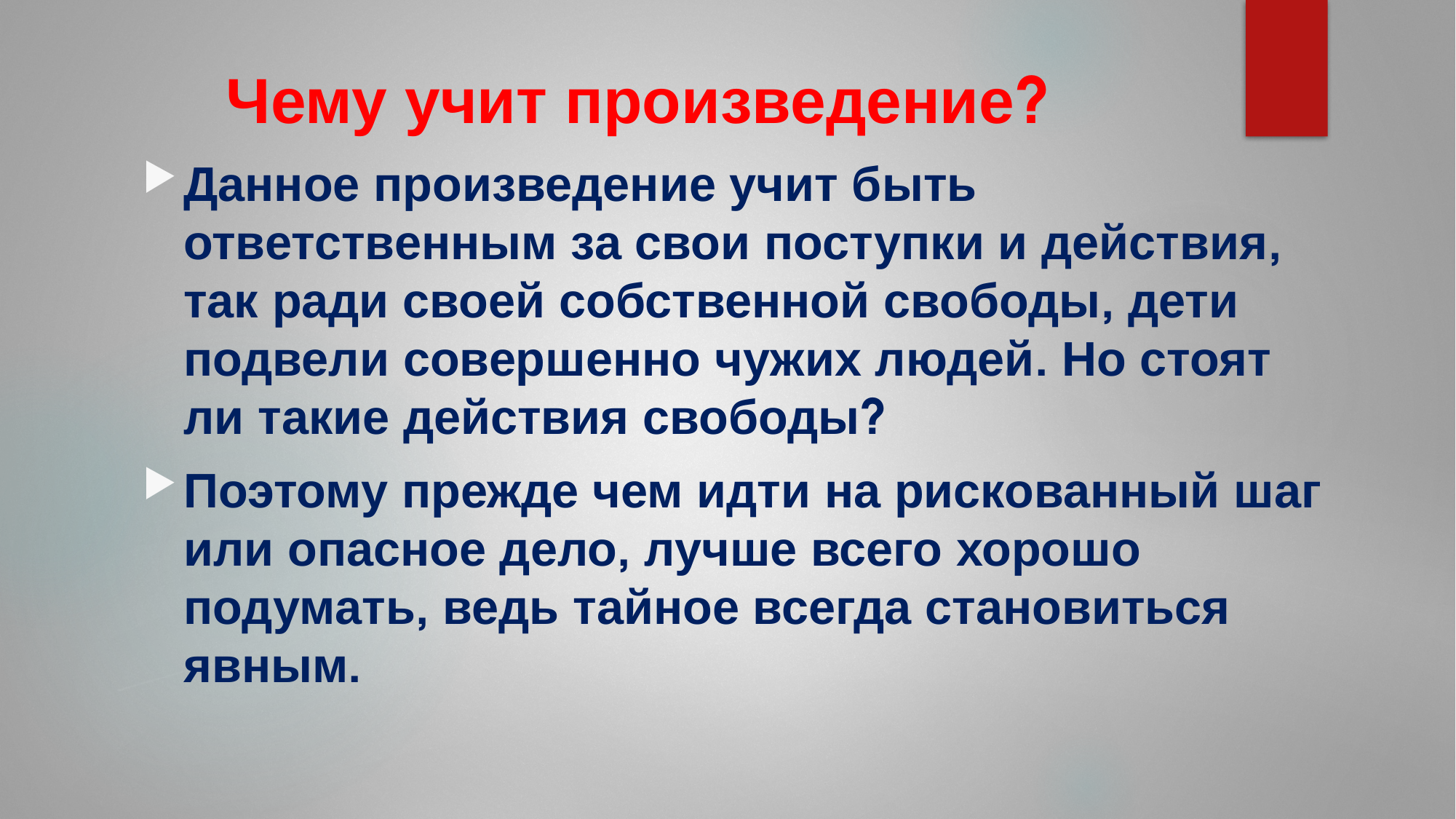

# Чему учит произведение?
Данное произведение учит быть ответственным за свои поступки и действия, так ради своей собственной свободы, дети подвели совершенно чужих людей. Но стоят ли такие действия свободы?
Поэтому прежде чем идти на рискованный шаг или опасное дело, лучше всего хорошо подумать, ведь тайное всегда становиться явным.